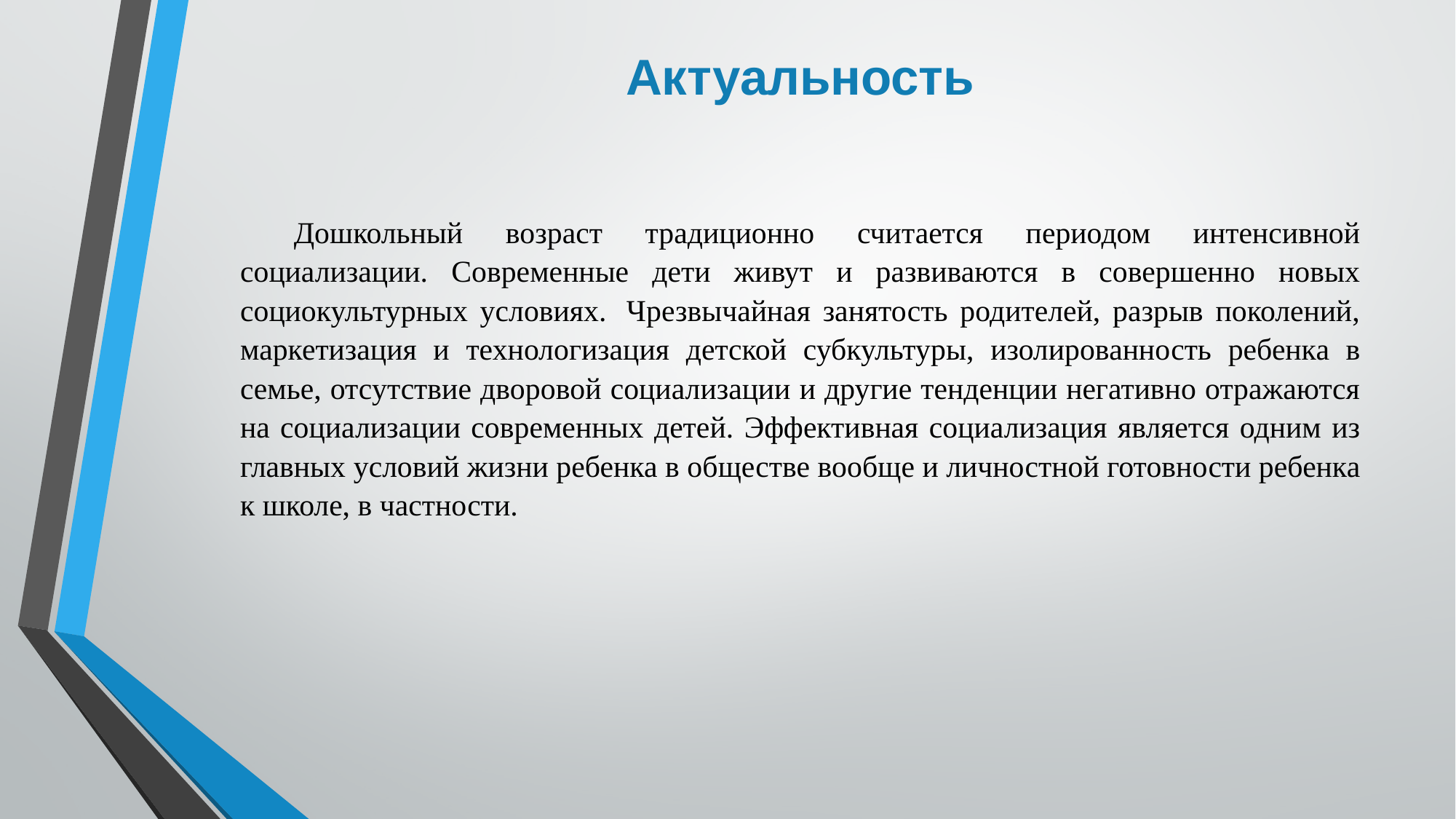

# Актуальность
Дошкольный возраст традиционно считается периодом интенсивной социализации. Современные дети живут и развиваются в совершенно новых социокультурных условиях.  Чрезвычайная занятость родителей, разрыв поколений, маркетизация и технологизация детской субкультуры, изолированность ребенка в семье, отсутствие дворовой социализации и другие тенденции негативно отражаются на социализации современных детей. Эффективная социализация является одним из главных условий жизни ребенка в обществе вообще и личностной готовности ребенка к школе, в частности.